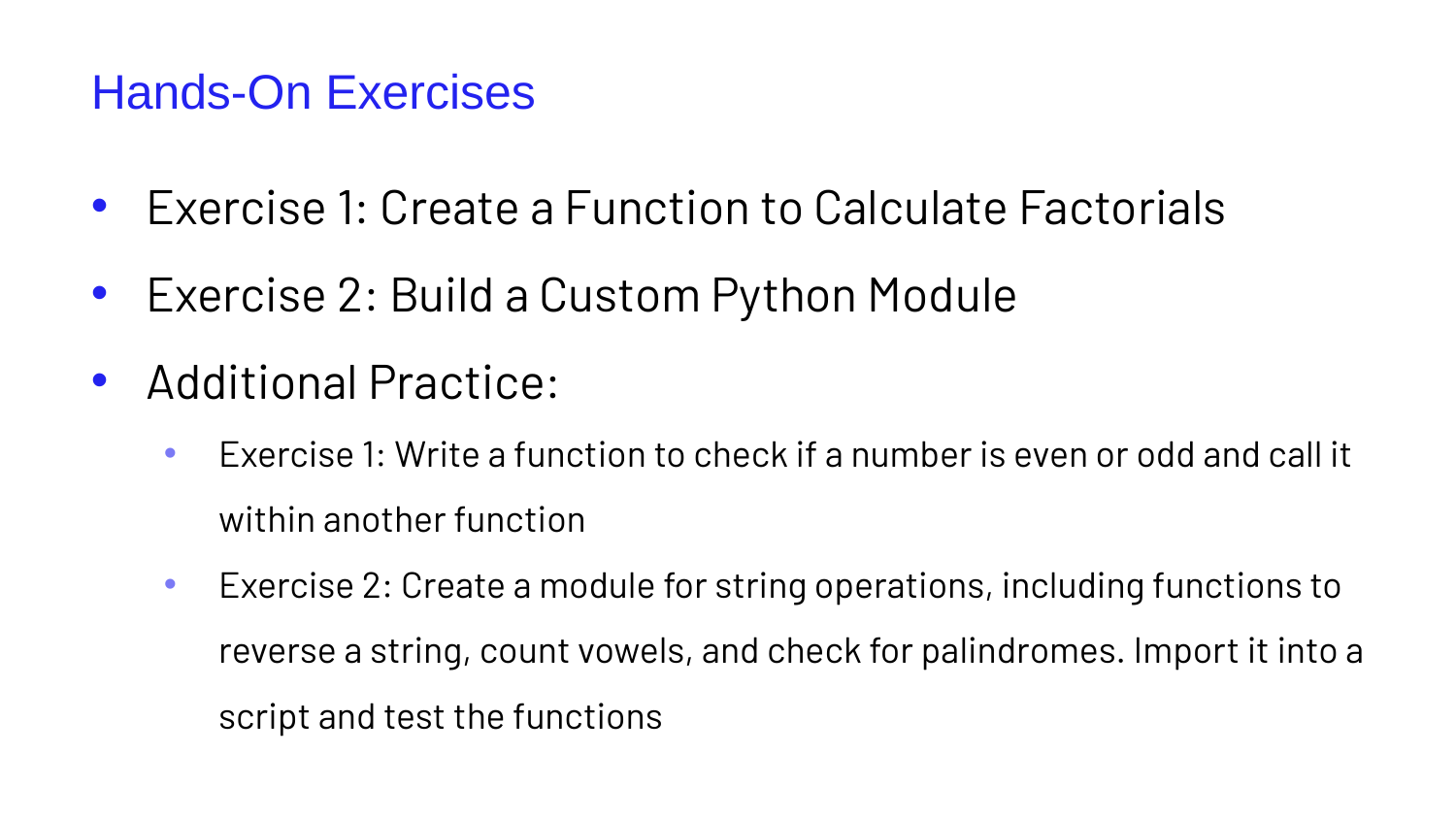

Hands-On Exercises
Exercise 1: Create a Function to Calculate Factorials
Exercise 2: Build a Custom Python Module
Additional Practice:
Exercise 1: Write a function to check if a number is even or odd and call it within another function
Exercise 2: Create a module for string operations, including functions to reverse a string, count vowels, and check for palindromes. Import it into a script and test the functions